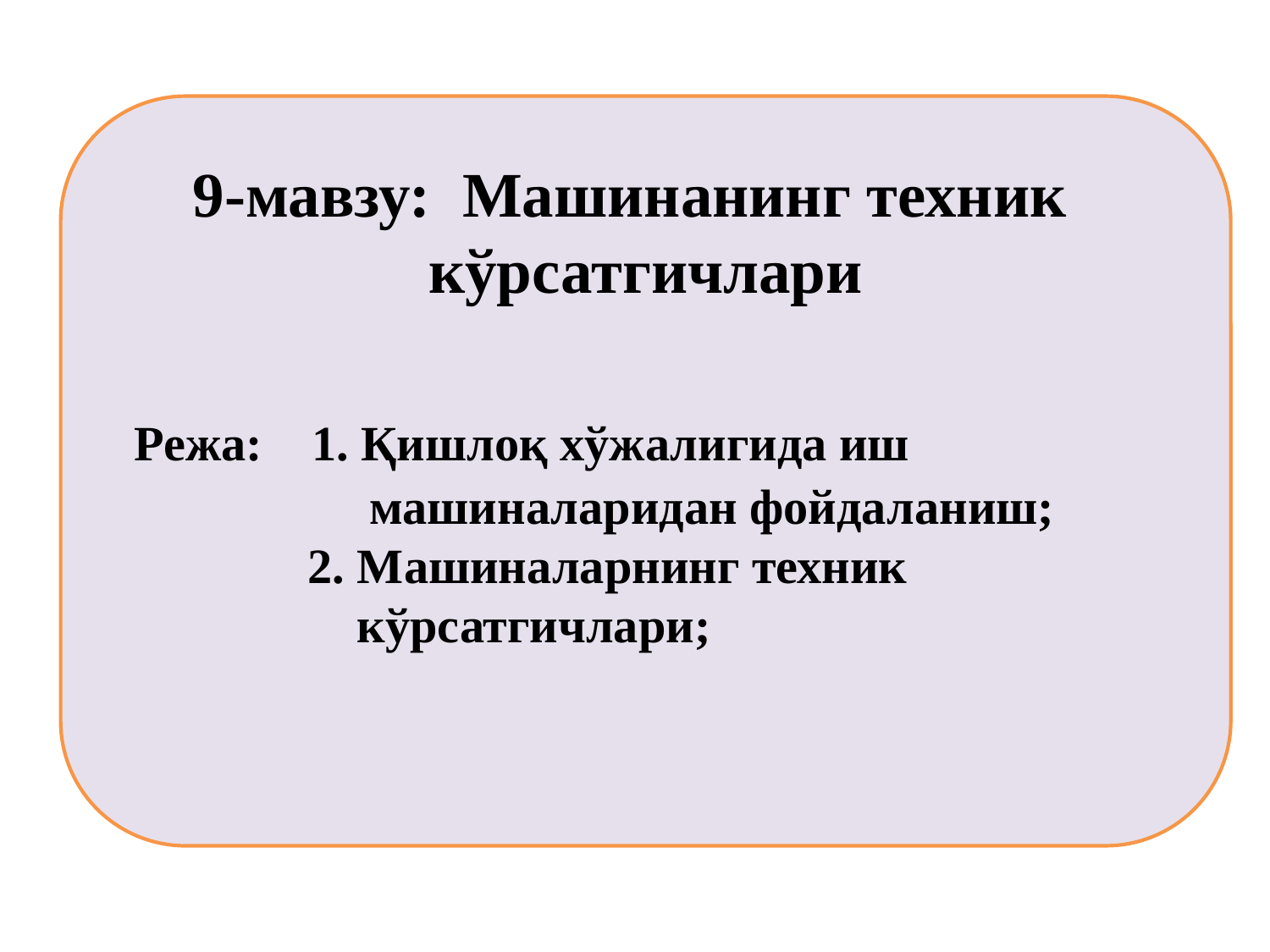

9-мавзу:  Машинанинг техник   кўрсатгичлари

  Режа:    1. Қишлоқ хўжалигида иш
                      машиналаридан фойдаланиш;
                 2. Машиналарнинг техник
                     кўрсатгичлари;